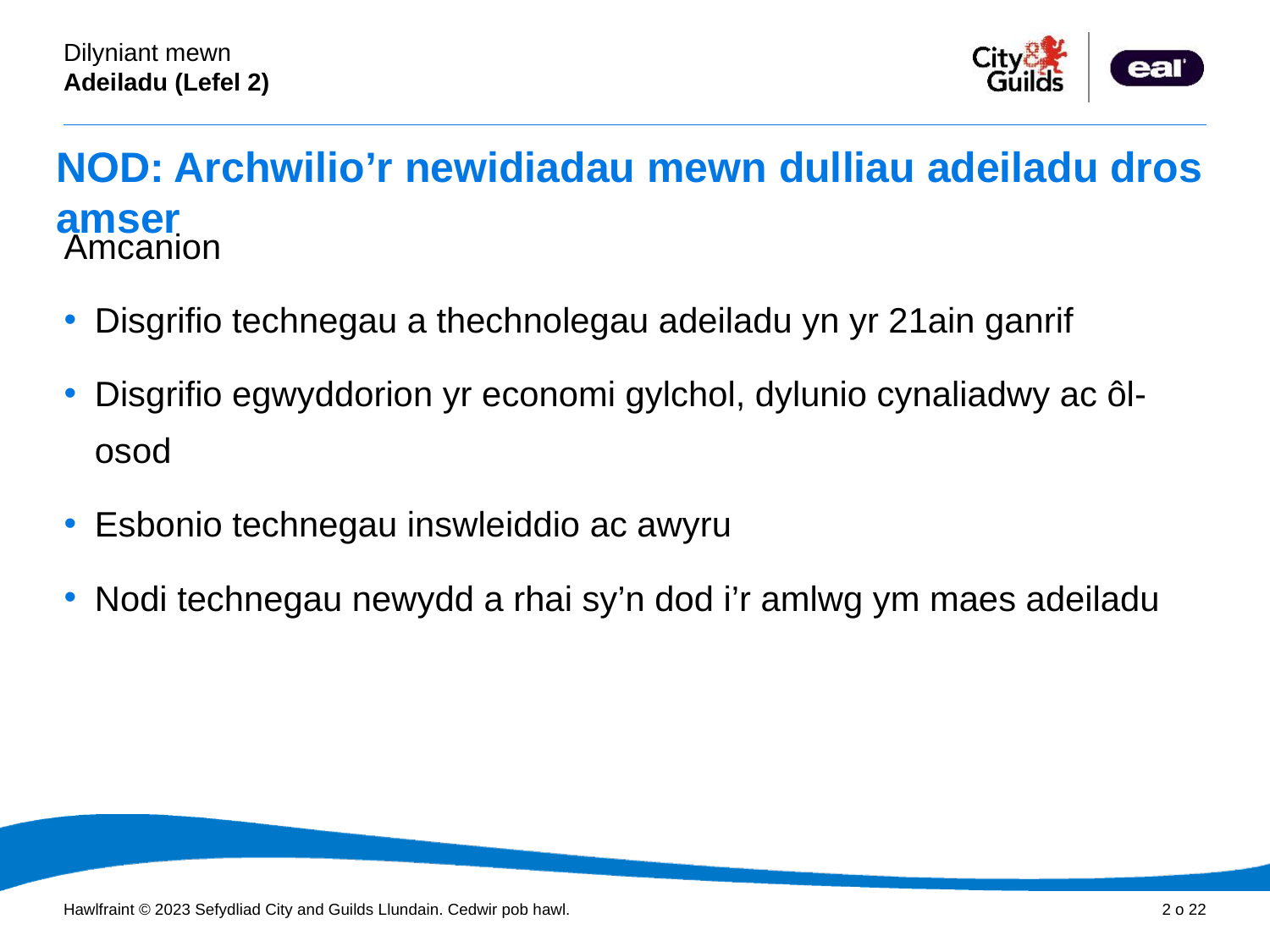

# NOD: Archwilio’r newidiadau mewn dulliau adeiladu dros amser
Amcanion
Disgrifio technegau a thechnolegau adeiladu yn yr 21ain ganrif
Disgrifio egwyddorion yr economi gylchol, dylunio cynaliadwy ac ôl-osod
Esbonio technegau inswleiddio ac awyru
Nodi technegau newydd a rhai sy’n dod i’r amlwg ym maes adeiladu